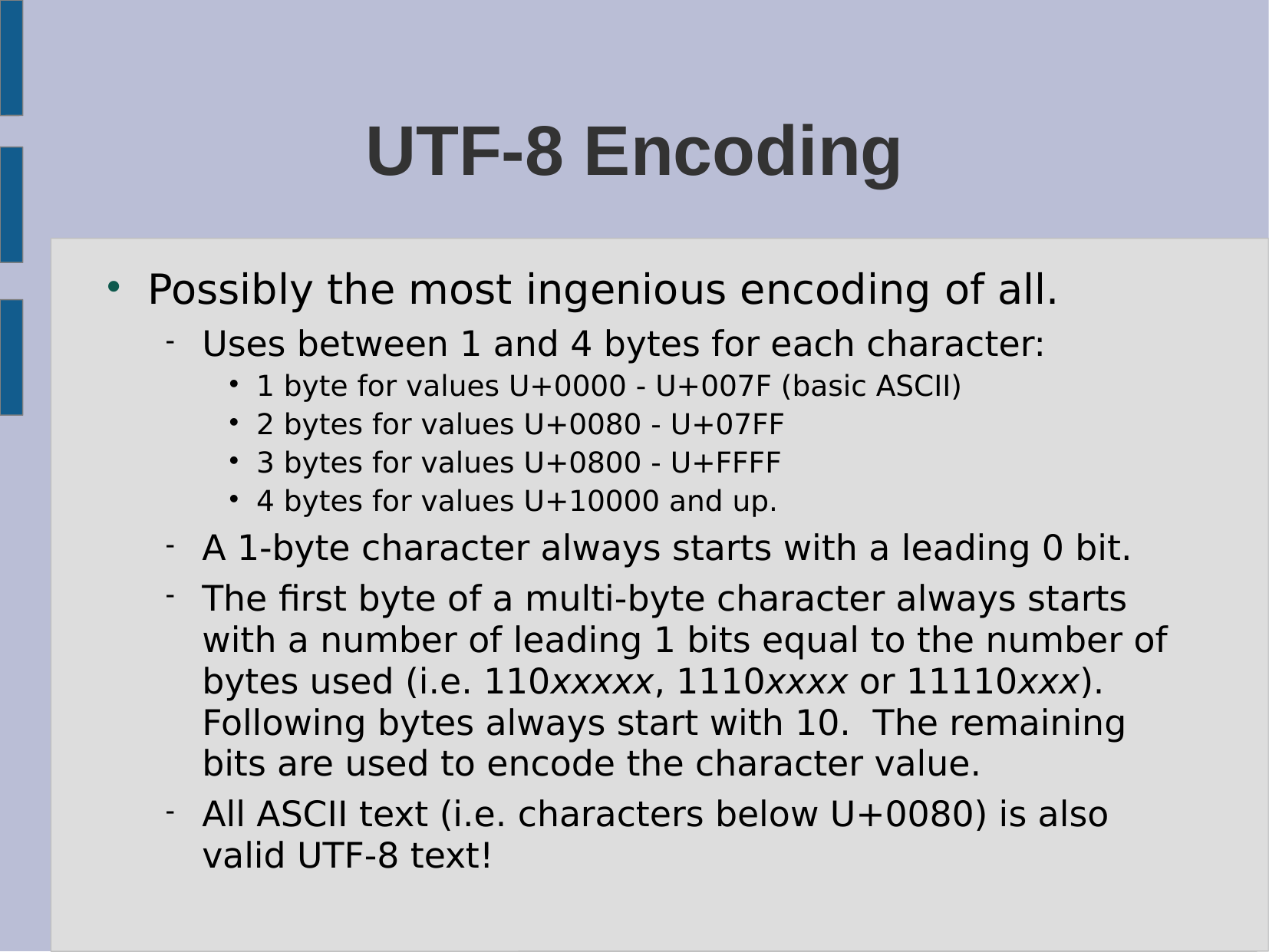

# UTF-8 Encoding
Possibly the most ingenious encoding of all.
Uses between 1 and 4 bytes for each character:
1 byte for values U+0000 - U+007F (basic ASCII)
2 bytes for values U+0080 - U+07FF
3 bytes for values U+0800 - U+FFFF
4 bytes for values U+10000 and up.
A 1-byte character always starts with a leading 0 bit.
The first byte of a multi-byte character always starts with a number of leading 1 bits equal to the number of bytes used (i.e. 110xxxxx, 1110xxxx or 11110xxx).  Following bytes always start with 10.  The remaining bits are used to encode the character value.
All ASCII text (i.e. characters below U+0080) is also valid UTF-8 text!